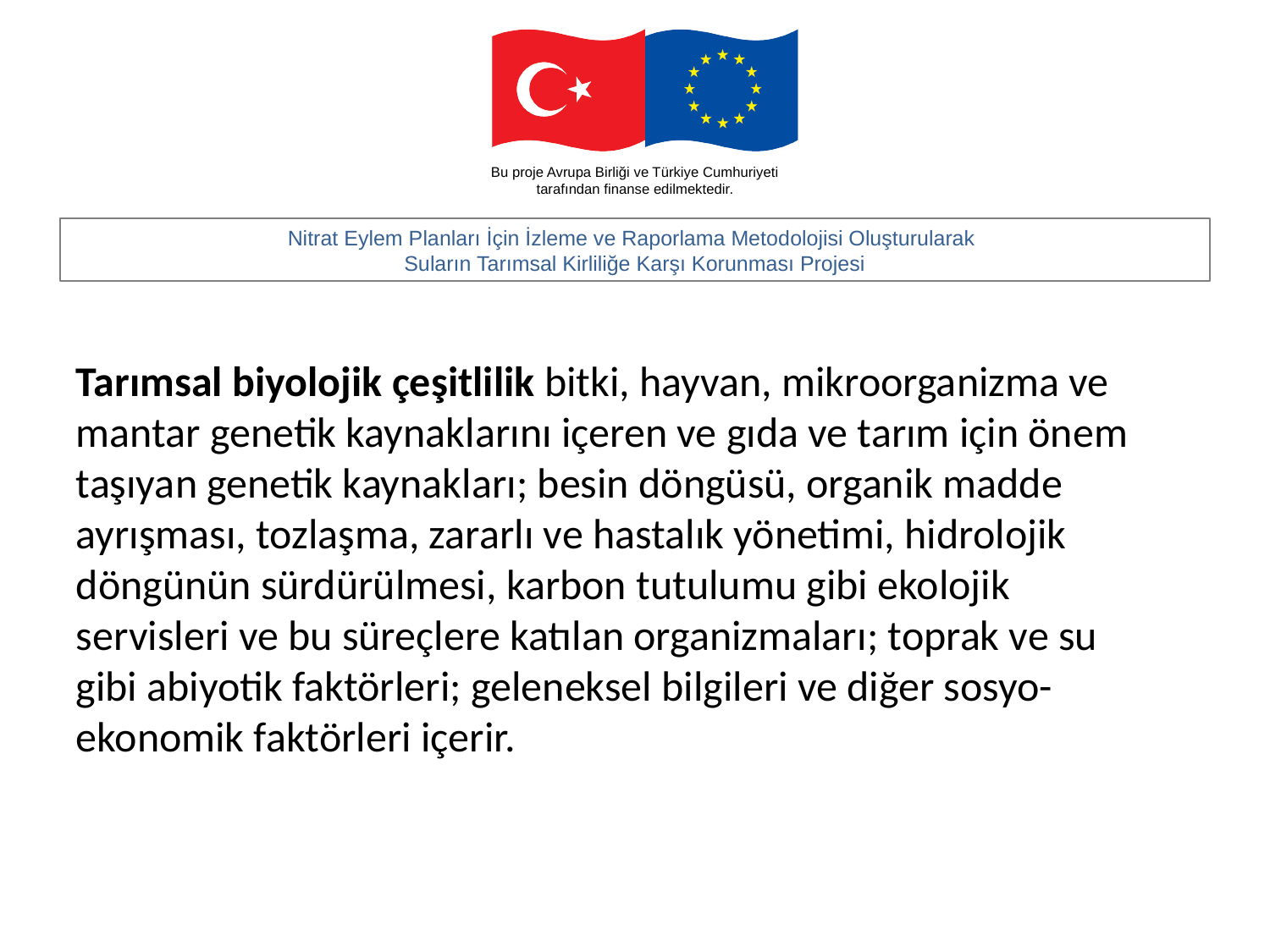

Tarımsal biyolojik çeşitlilik bitki, hayvan, mikroorganizma ve mantar genetik kaynaklarını içeren ve gıda ve tarım için önem taşıyan genetik kaynakları; besin döngüsü, organik madde ayrışması, tozlaşma, zararlı ve hastalık yönetimi, hidrolojik döngünün sürdürülmesi, karbon tutulumu gibi ekolojik servisleri ve bu süreçlere katılan organizmaları; toprak ve su gibi abiyotik faktörleri; geleneksel bilgileri ve diğer sosyo-ekonomik faktörleri içerir.